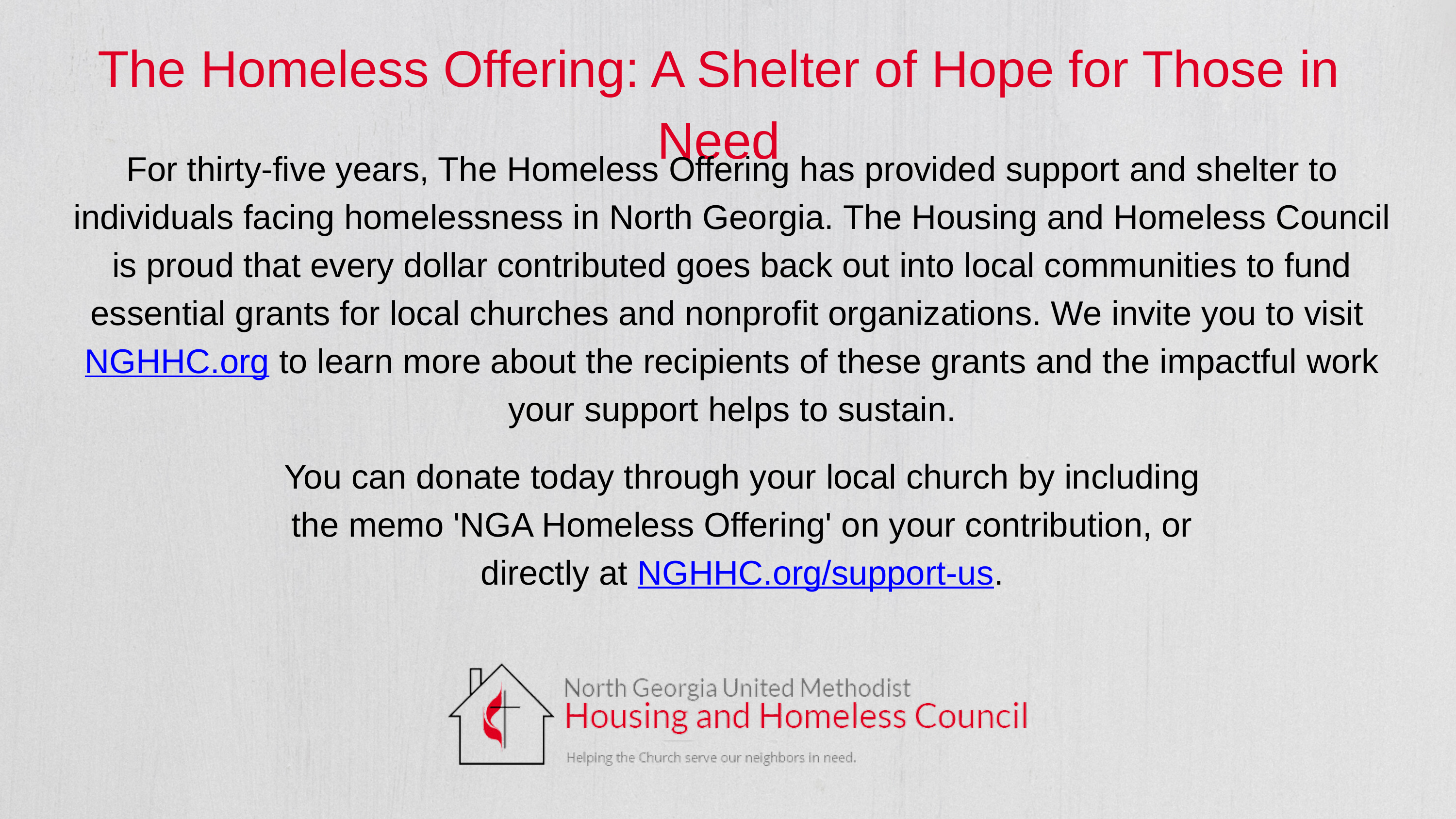

The Homeless Offering: A Shelter of Hope for Those in Need
For thirty-five years, The Homeless Offering has provided support and shelter to individuals facing homelessness in North Georgia. The Housing and Homeless Council is proud that every dollar contributed goes back out into local communities to fund essential grants for local churches and nonprofit organizations. We invite you to visit NGHHC.org to learn more about the recipients of these grants and the impactful work your support helps to sustain.
You can donate today through your local church by including the memo 'NGA Homeless Offering' on your contribution, or directly at NGHHC.org/support-us.